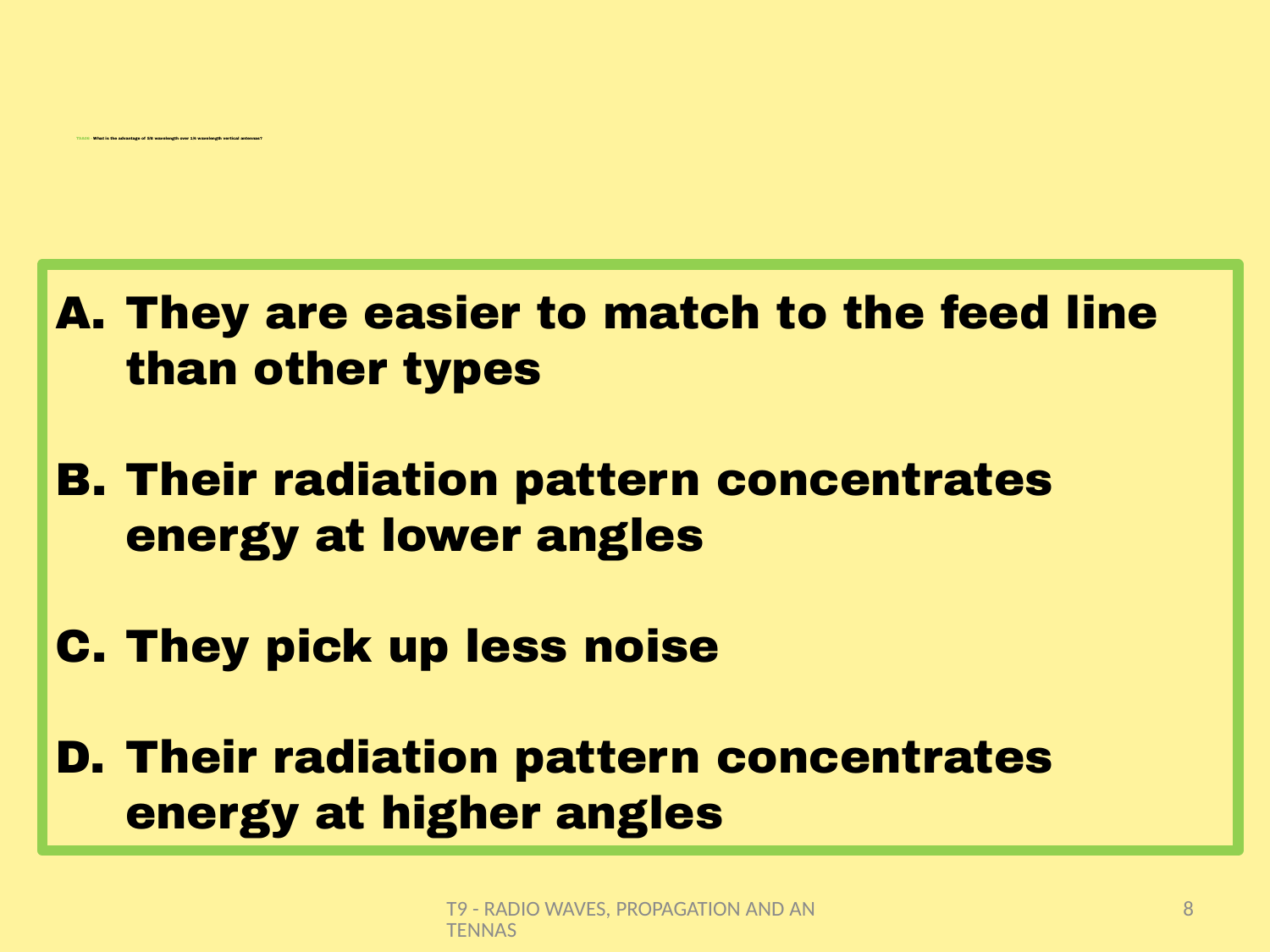

# T9A06 - What is the advantage of 5/8 wavelength over 1/4 wavelength vertical antennas?

They are easier to match to the feed line than other types

Their radiation pattern concentrates energy at lower angles

They pick up less noise

Their radiation pattern concentrates energy at higher angles
T9 - RADIO WAVES, PROPAGATION AND ANTENNAS
8